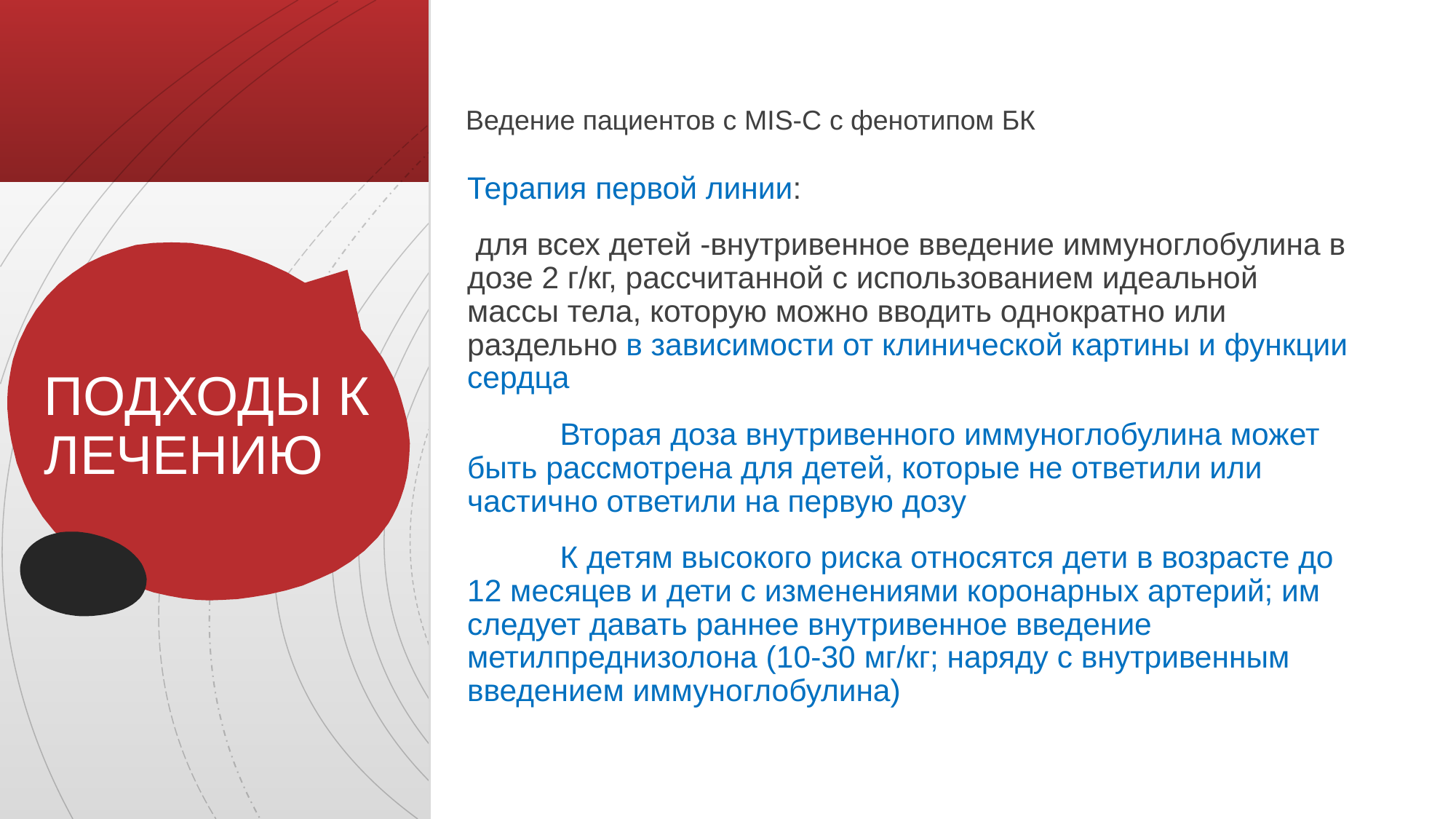

Ведение пациентов с MIS-C с фенотипом БК
Терапия первой линии:
 для всех детей -внутривенное введение иммуноглобулина в дозе 2 г/кг, рассчитанной с использованием идеальной массы тела, которую можно вводить однократно или раздельно в зависимости от клинической картины и функции сердца
	Вторая доза внутривенного иммуноглобулина может быть рассмотрена для детей, которые не ответили или частично ответили на первую дозу
	К детям высокого риска относятся дети в возрасте до 12 месяцев и дети с изменениями коронарных артерий; им следует давать раннее внутривенное введение метилпреднизолона (10-30 мг/кг; наряду с внутривенным введением иммуноглобулина)
# ПОДХОДЫ К ЛЕЧЕНИЮ